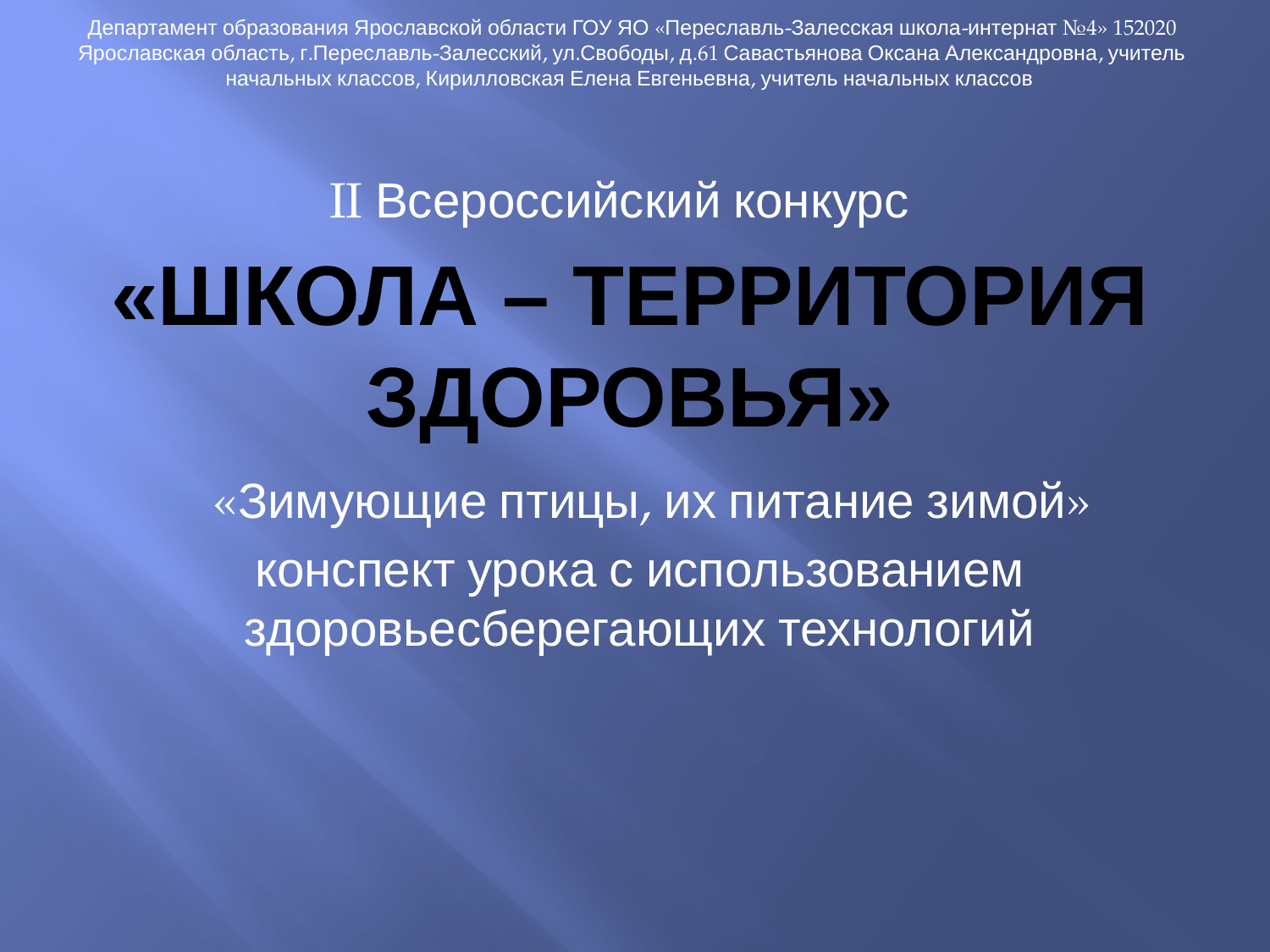

Департамент образования Ярославской области ГОУ ЯО «Переславль-Залесская школа-интернат №4» 152020 Ярославская область, г.Переславль-Залесский, ул.Свободы, д.61 Савастьянова Оксана Александровна, учитель начальных классов, Кирилловская Елена Евгеньевна, учитель начальных классов
II Всероссийский конкурс
# «шКола – территория здоровья»
  «Зимующие птицы, их питание зимой»
конспект урока с использованием здоровьесберегающих технологий